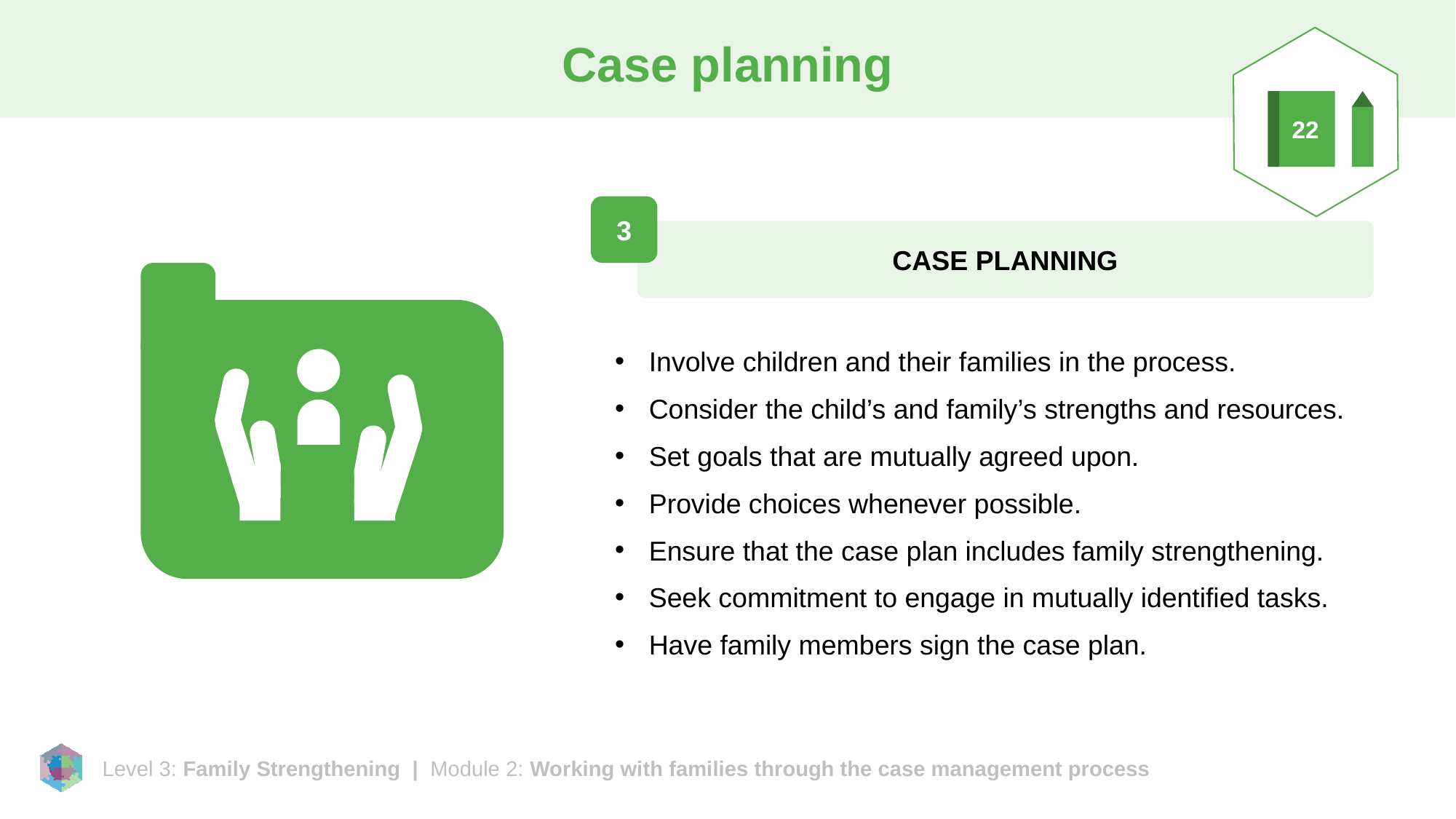

# Case planning

22

3
CASE PLANNING

Involve children and their families in the process.
Consider the child’s and family’s strengths and resources.
Set goals that are mutually agreed upon.
Provide choices whenever possible.
Ensure that the case plan includes family strengthening.
Seek commitment to engage in mutually identified tasks.
Have family members sign the case plan.